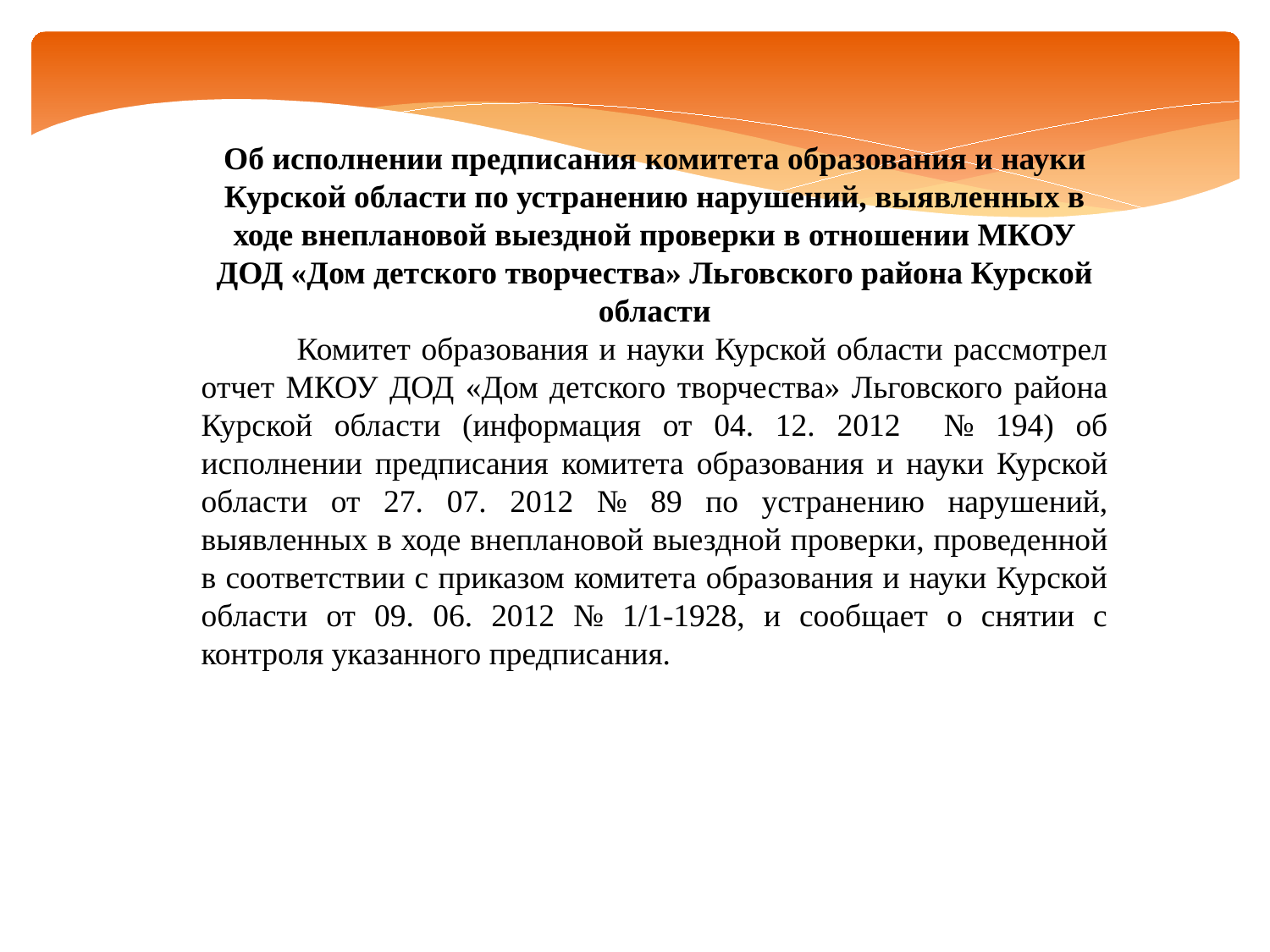

Об исполнении предписания комитета образования и науки Курской области по устранению нарушений, выявленных в ходе внеплановой выездной проверки в отношении МКОУ ДОД «Дом детского творчества» Льговского района Курской области
         Комитет образования и науки Курской области рассмотрел отчет МКОУ ДОД «Дом детского творчества» Льговского района Курской области (информация от 04. 12. 2012  № 194) об исполнении предписания комитета образования и науки Курской области от 27. 07. 2012 № 89 по устранению нарушений, выявленных в ходе внеплановой выездной проверки, проведенной в соответствии с приказом комитета образования и науки Курской области от 09. 06. 2012 № 1/1-1928, и сообщает о снятии с контроля указанного предписания.